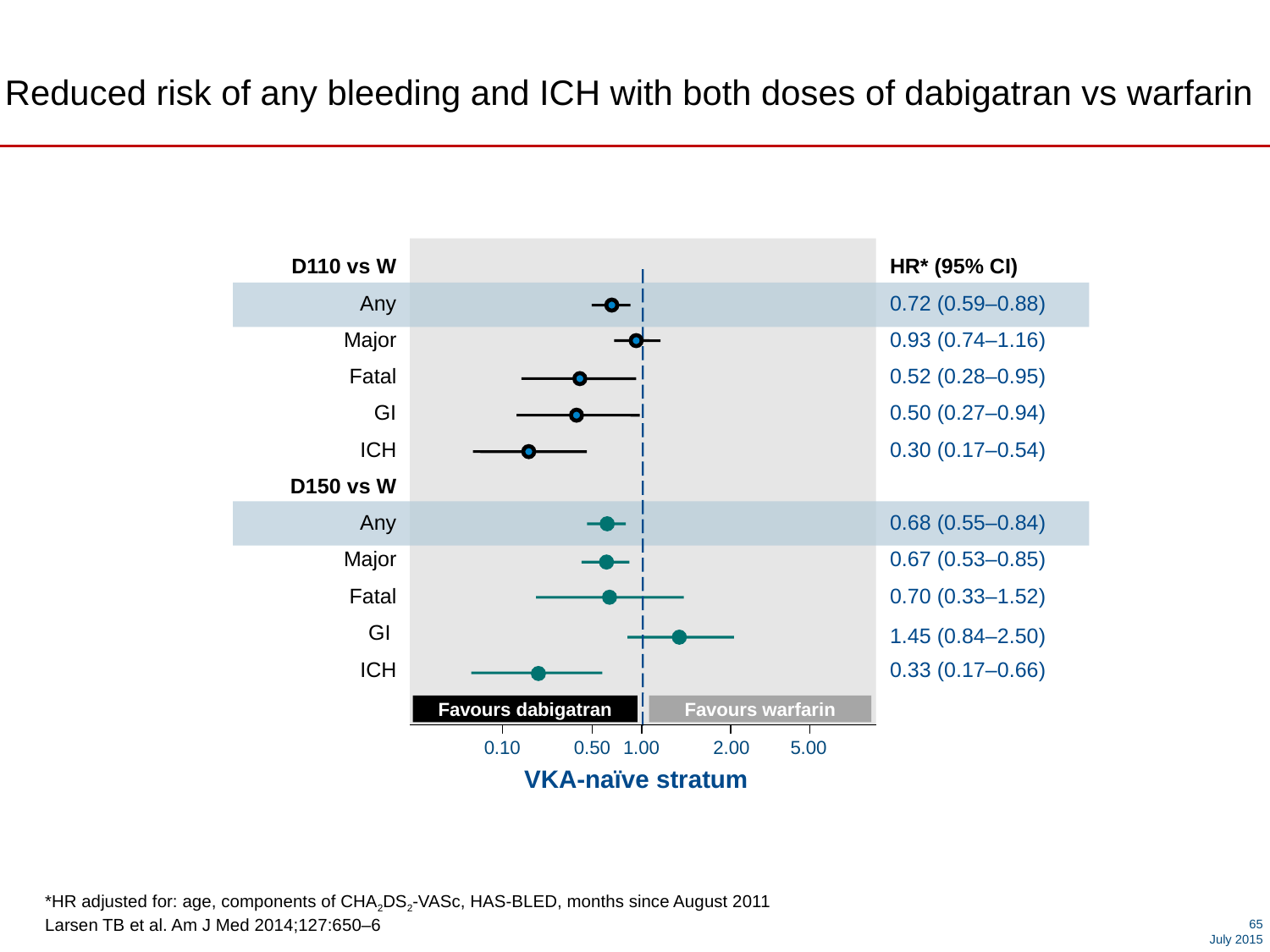

# Reduced risk of any bleeding and ICH with both doses of dabigatran vs warfarin
|  |  |  |
| --- | --- | --- |
| D110 vs W |  | HR\* (95% CI) |
| Any |  | 0.72 (0.59–0.88) |
| Major |  | 0.93 (0.74–1.16) |
| Fatal |  | 0.52 (0.28–0.95) |
| GI |  | 0.50 (0.27–0.94) |
| ICH |  | 0.30 (0.17–0.54) |
| D150 vs W |  |  |
| Any |  | 0.68 (0.55–0.84) |
| Major |  | 0.67 (0.53–0.85) |
| Fatal |  | 0.70 (0.33–1.52) |
| GI |  | 1.45 (0.84–2.50) |
| ICH |  | 0.33 (0.17–0.66) |

Favours dabigatran
Favours warfarin
0.10
0.50
1.00
2.00
5.00
VKA-naïve stratum
*HR adjusted for: age, components of CHA2DS2-VASc, HAS-BLED, months since August 2011
Larsen TB et al. Am J Med 2014;127:650–6